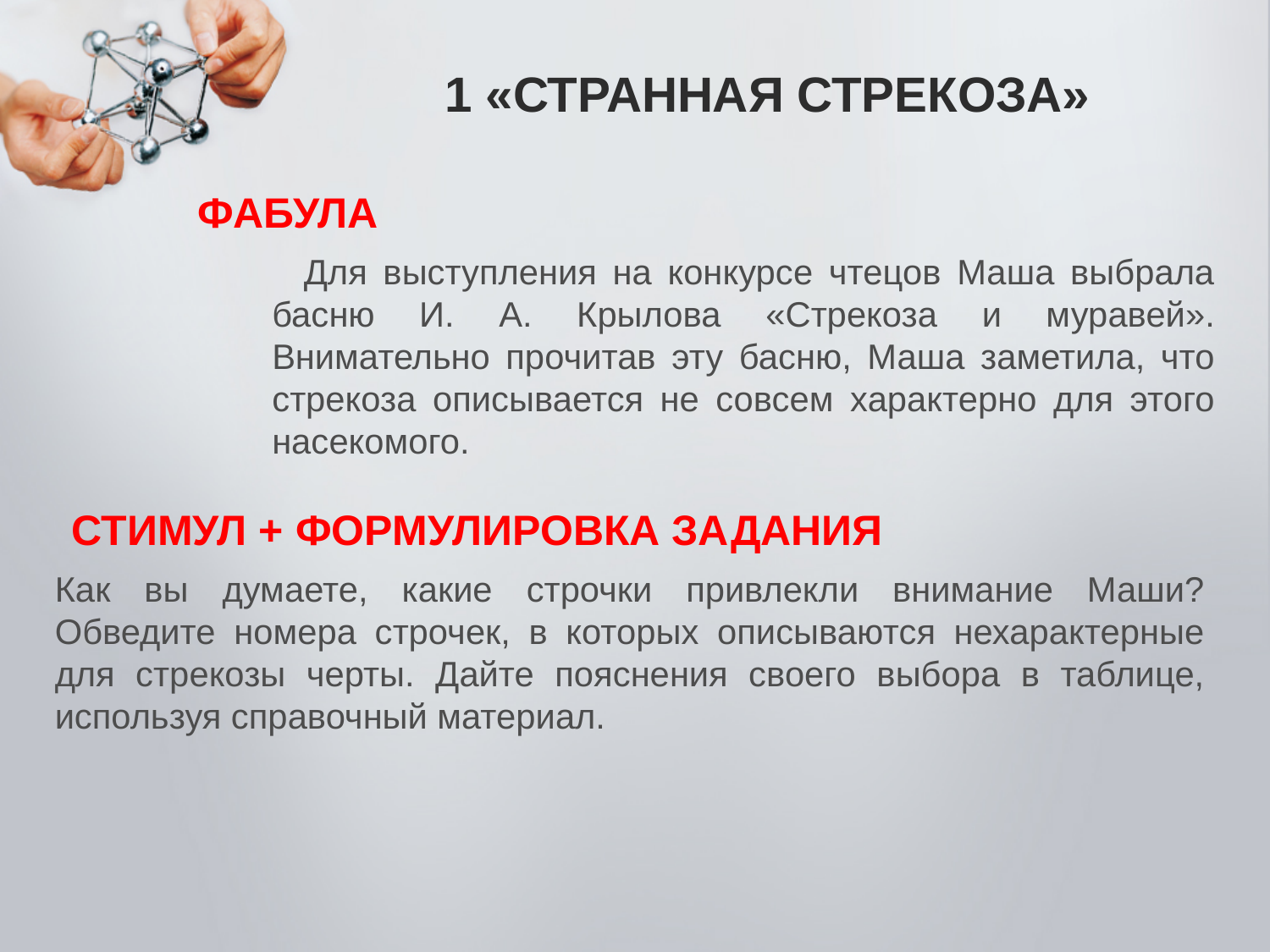

# 1 «СТРАННАЯ СТРЕКОЗА»
ФАБУЛА
     Для выступления на конкурсе чтецов Маша выбрала басню И. А. Крылова «Стрекоза и муравей». Внимательно прочитав эту басню, Маша заметила, что стрекоза описывается не совсем характерно для этого насекомого.

СТИМУЛ + ФОРМУЛИРОВКА ЗАДАНИЯ
Как вы думаете, какие строчки привлекли внимание Маши? Обведите номера строчек, в которых описываются нехарактерные для стрекозы черты. Дайте пояснения своего выбора в таблице, используя справочный материал.